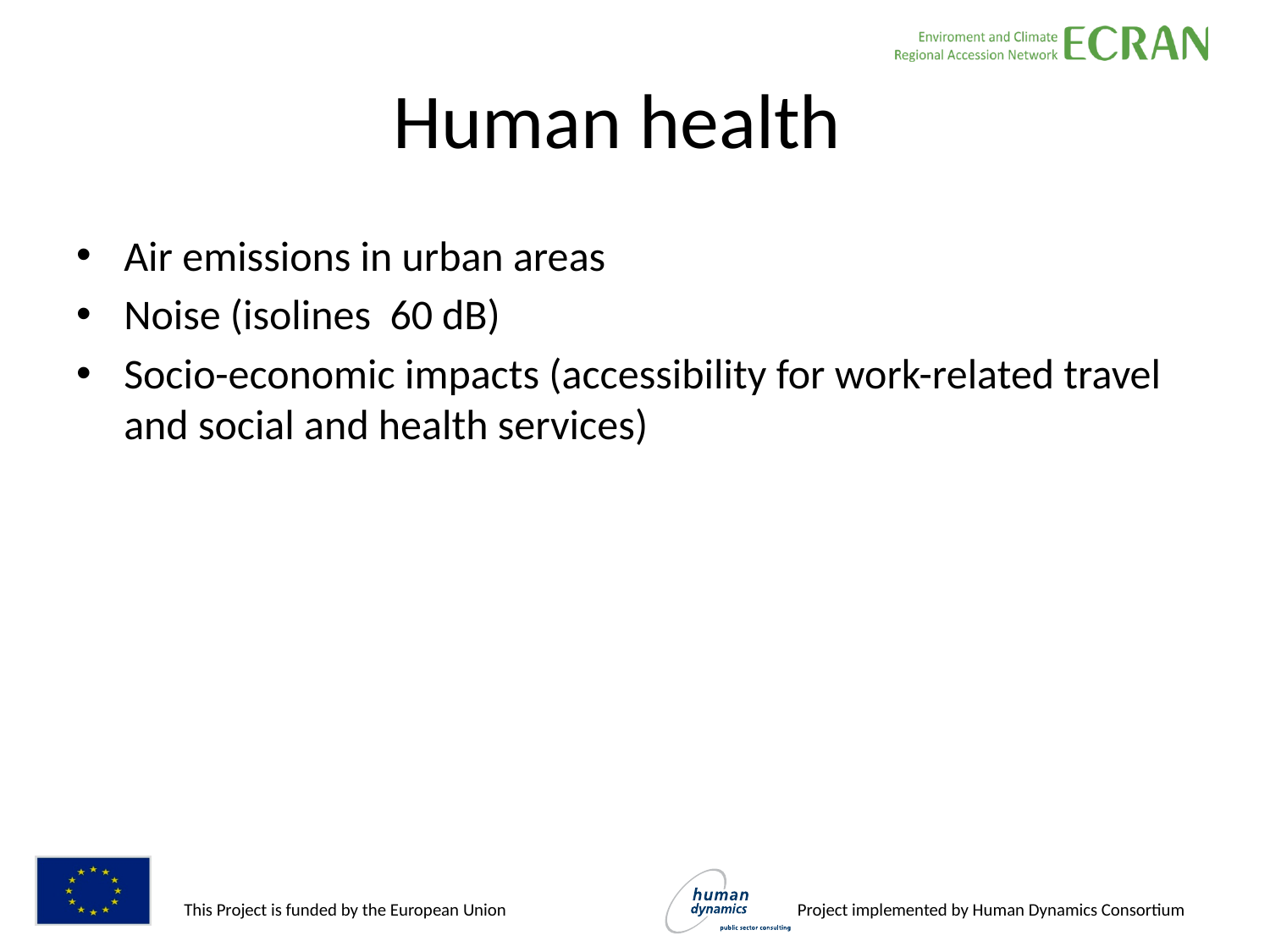

# Human health
Air emissions in urban areas
Noise (isolines  60 dB)
Socio-economic impacts (accessibility for work-related travel and social and health services)